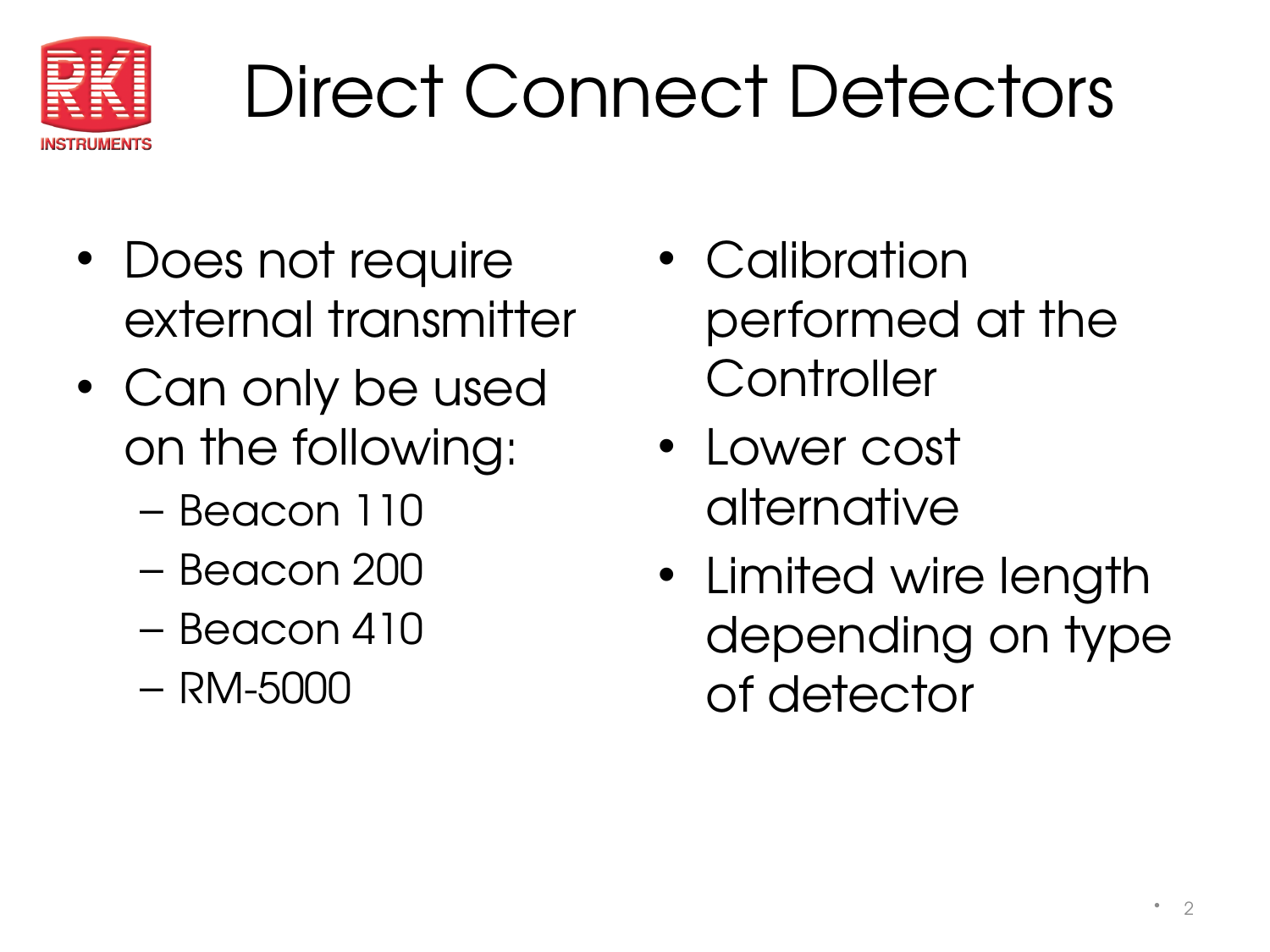

# Direct Connect Detectors
Does not require external transmitter
Can only be used on the following:
Beacon 110
Beacon 200
Beacon 410
RM-5000
Calibration performed at the Controller
Lower cost alternative
Limited wire length depending on type of detector
2